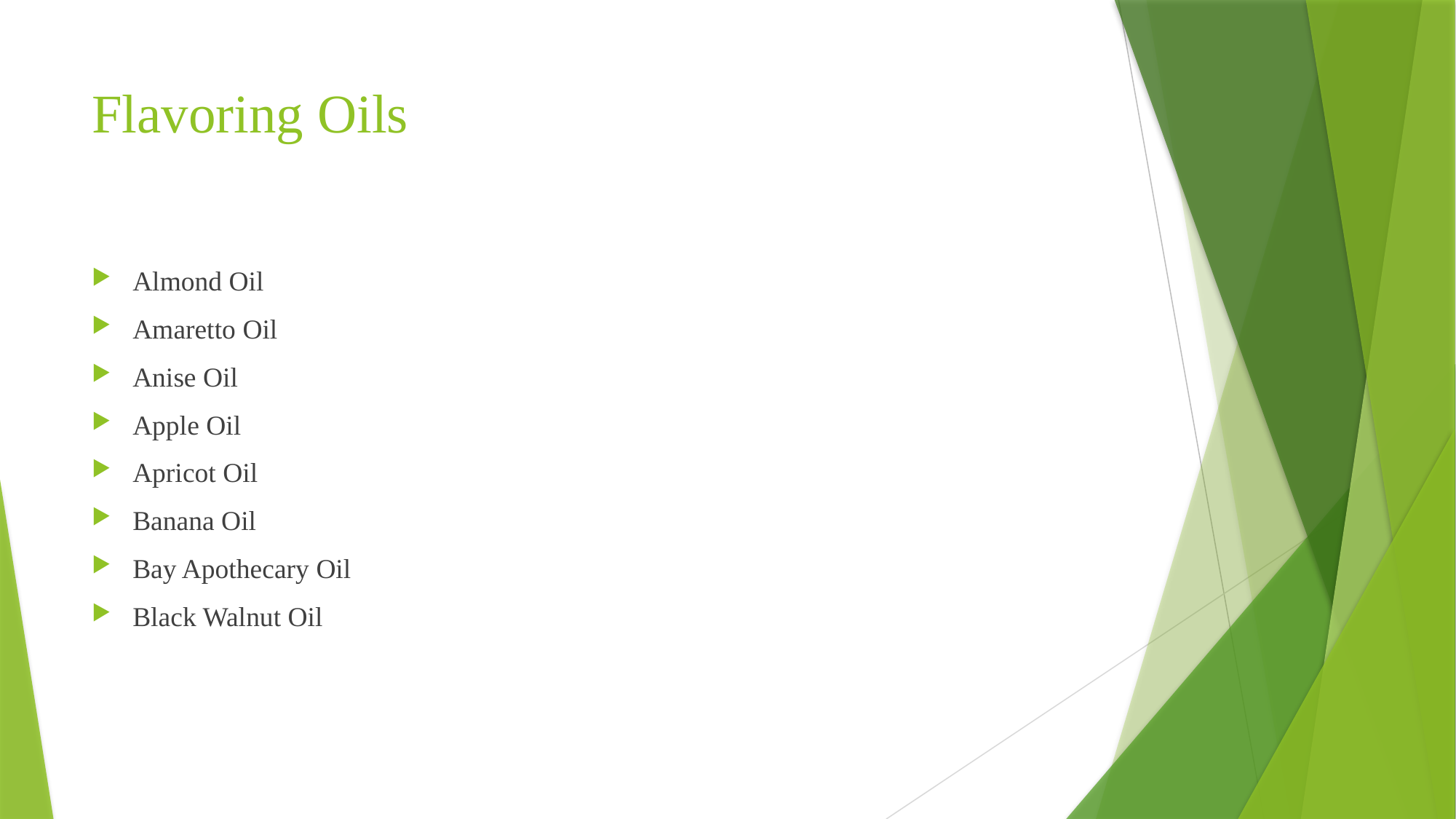

# Flavoring Oils
Almond Oil
Amaretto Oil
Anise Oil
Apple Oil
Apricot Oil
Banana Oil
Bay Apothecary Oil
Black Walnut Oil